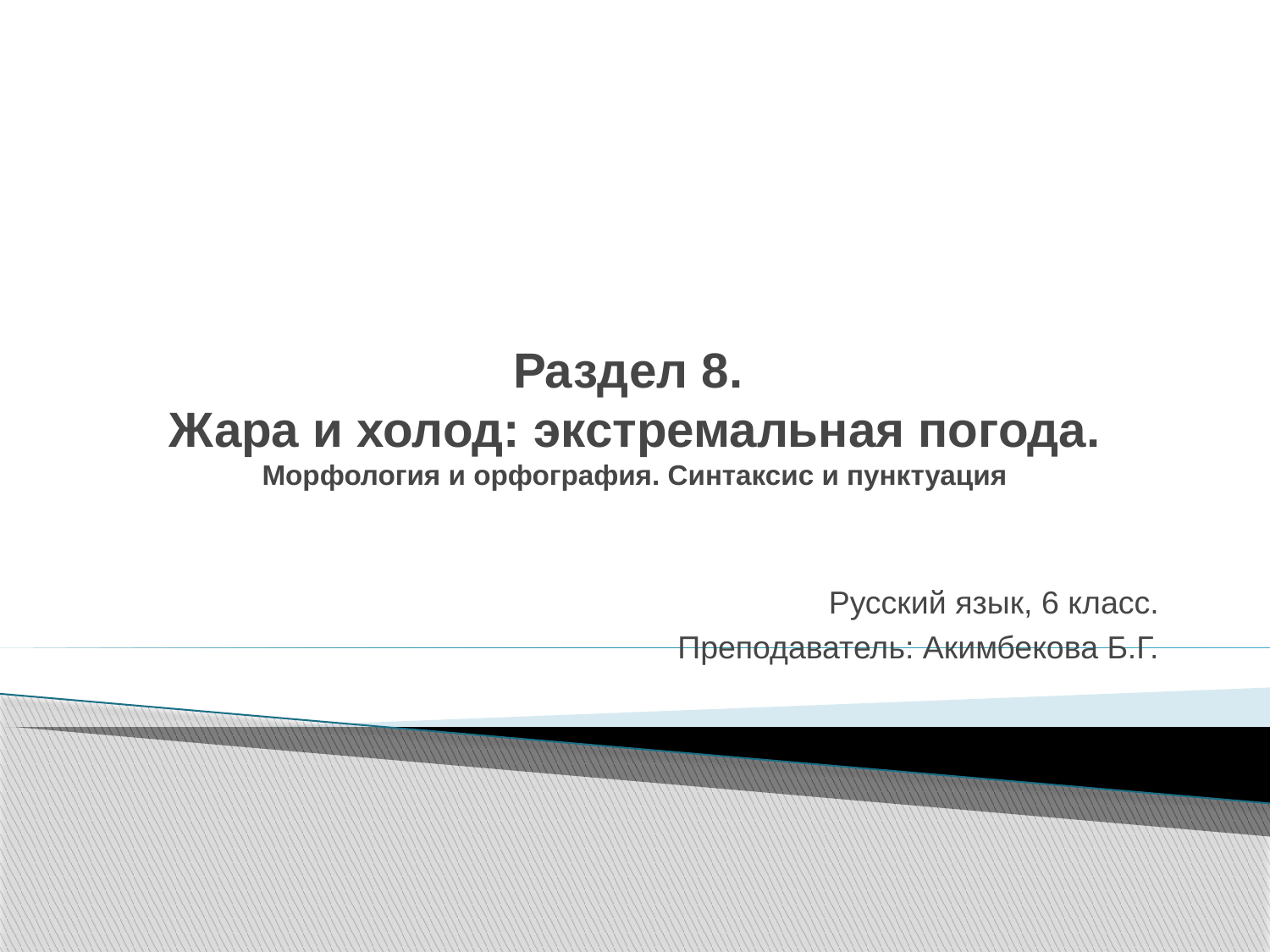

# Раздел 8. Жара и холод: экстремальная погода. Морфология и орфография. Синтаксис и пунктуация
Русский язык, 6 класс.
Преподаватель: Акимбекова Б.Г.